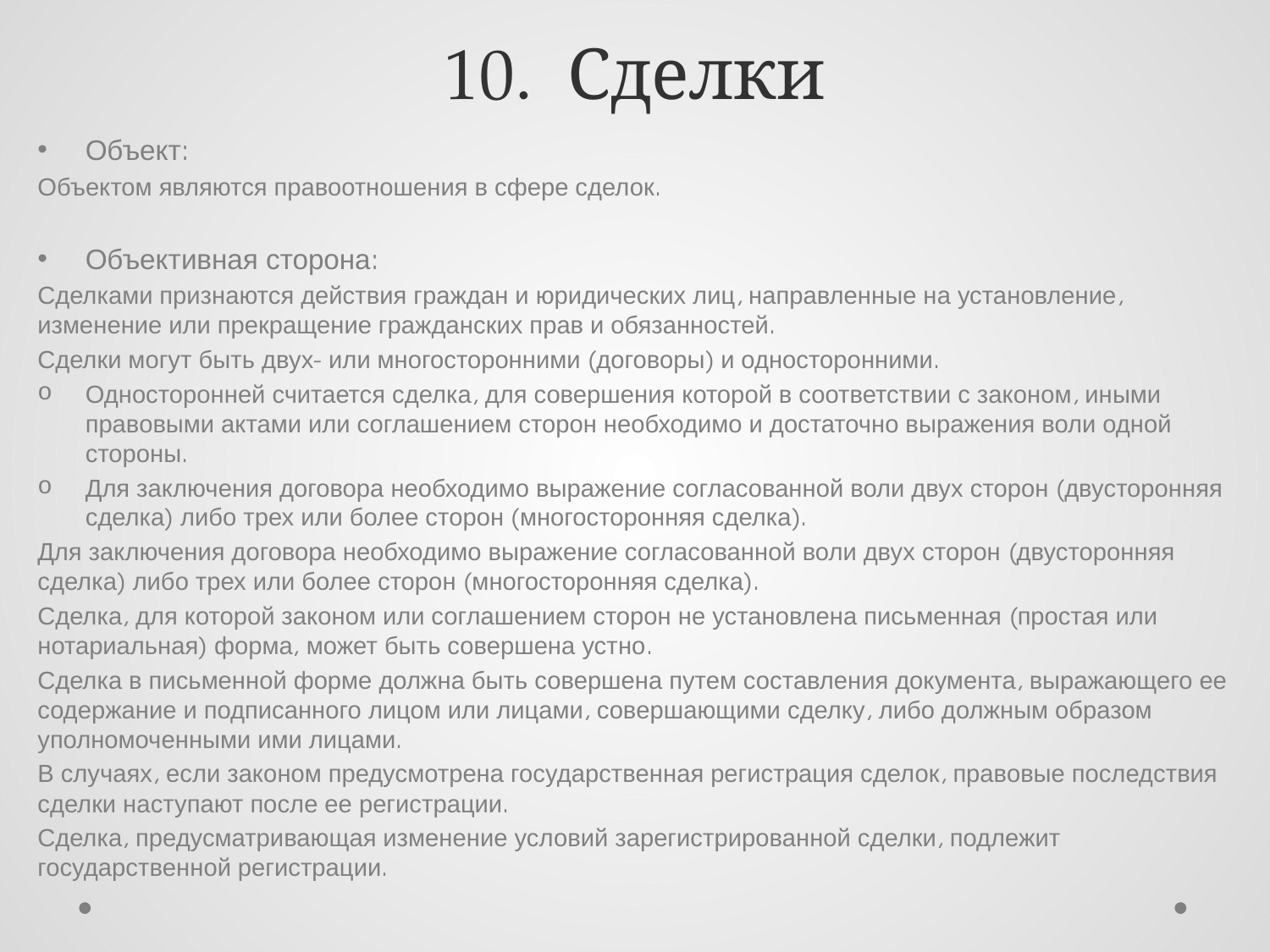

# 10.  Сделки
Объект:
Объектом являются правоотношения в сфере сделок.

Объективная сторона:
Сделками признаются действия граждан и юридических лиц, направленные на установление, изменение или прекращение гражданских прав и обязанностей.
Сделки могут быть двух- или многосторонними (договоры) и односторонними.
Односторонней считается сделка, для совершения которой в соответствии с законом, иными правовыми актами или соглашением сторон необходимо и достаточно выражения воли одной стороны.
Для заключения договора необходимо выражение согласованной воли двух сторон (двусторонняя сделка) либо трех или более сторон (многосторонняя сделка).
Для заключения договора необходимо выражение согласованной воли двух сторон (двусторонняя сделка) либо трех или более сторон (многосторонняя сделка).
Сделка, для которой законом или соглашением сторон не установлена письменная (простая или нотариальная) форма, может быть совершена устно.
Сделка в письменной форме должна быть совершена путем составления документа, выражающего ее содержание и подписанного лицом или лицами, совершающими сделку, либо должным образом уполномоченными ими лицами.
В случаях, если законом предусмотрена государственная регистрация сделок, правовые последствия сделки наступают после ее регистрации.
Сделка, предусматривающая изменение условий зарегистрированной сделки, подлежит государственной регистрации.